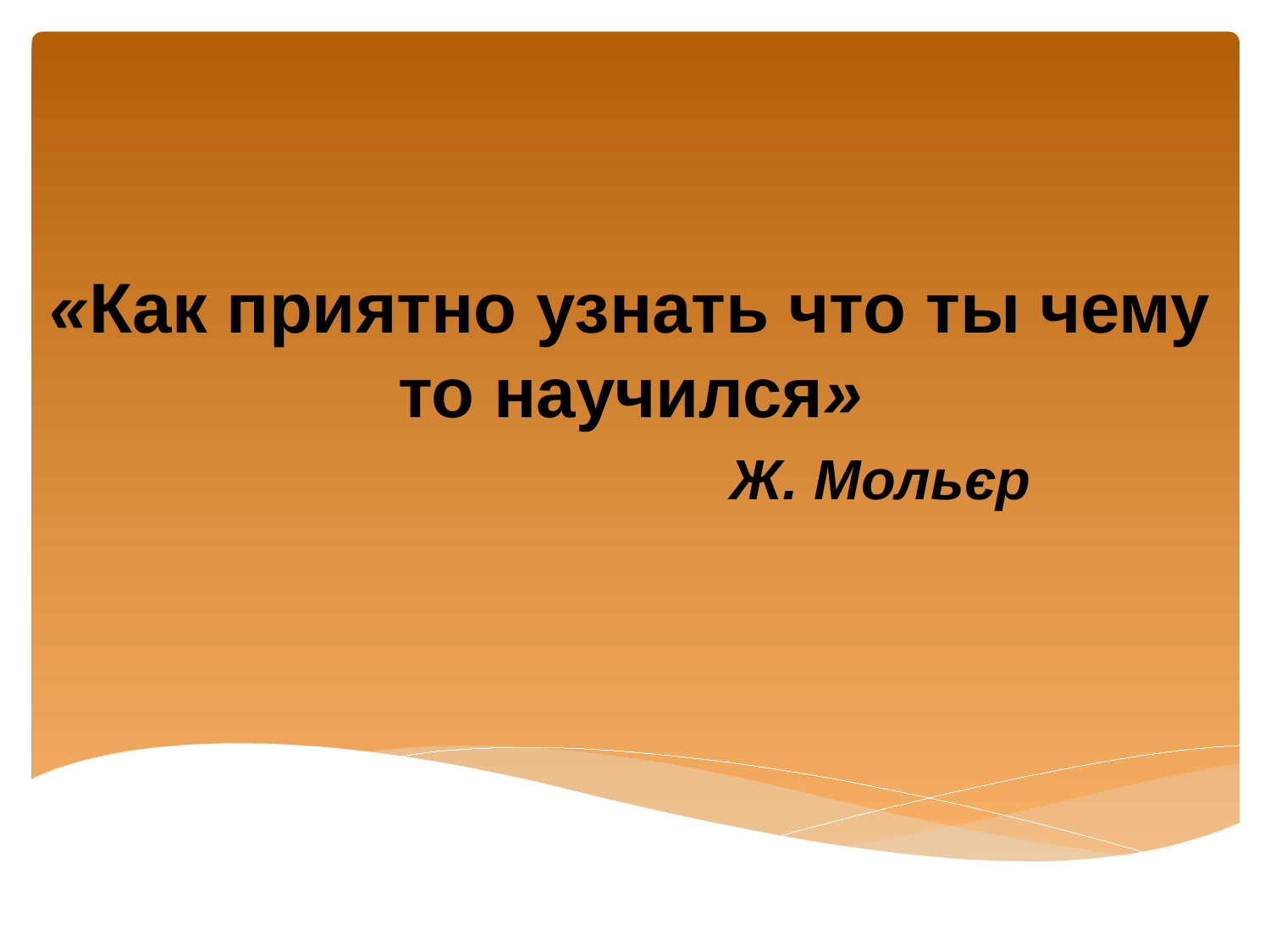

«Как приятно узнать что ты чему то научился»
                                Ж. Мольєр